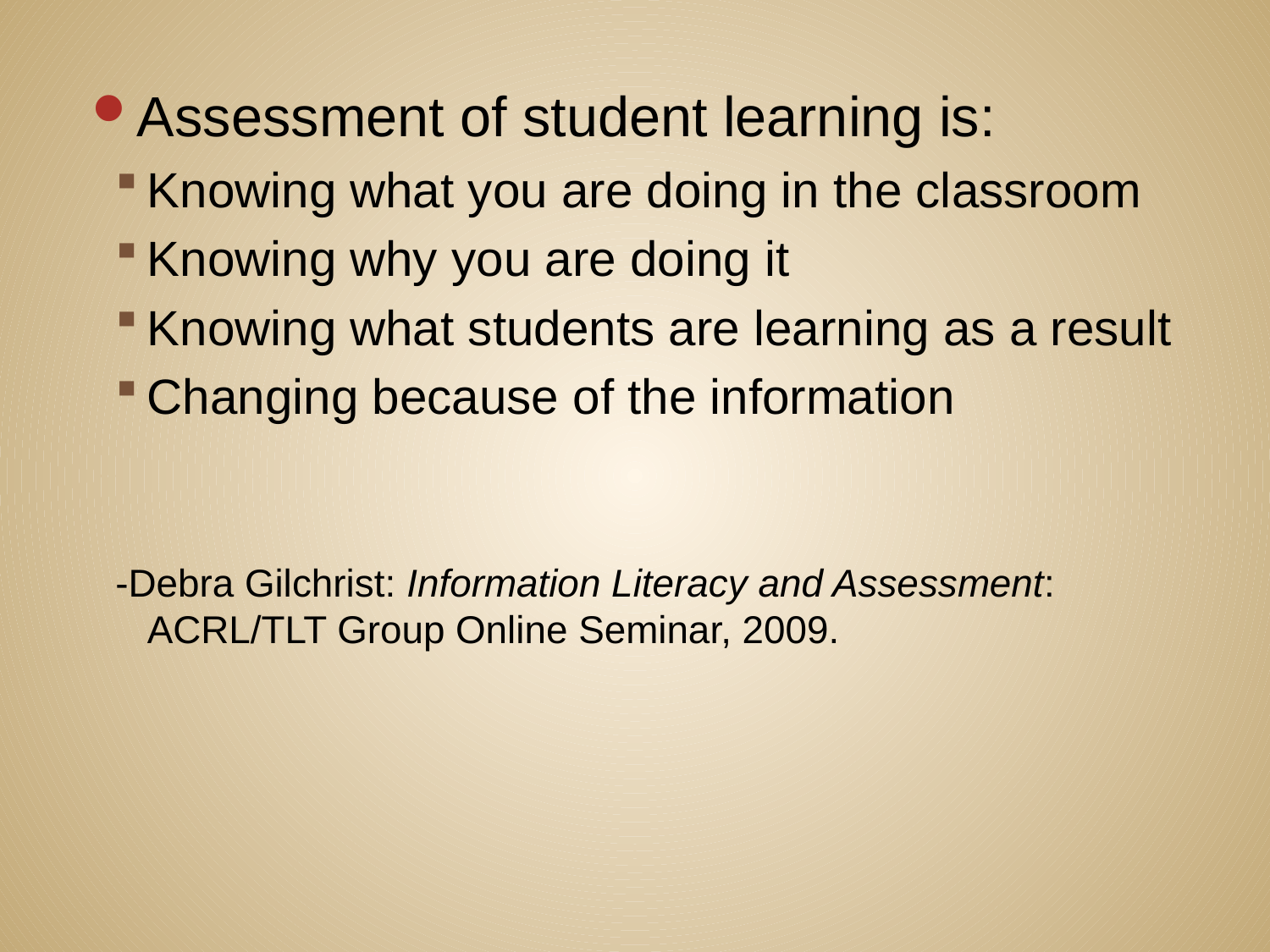

Assessment of student learning is:
Knowing what you are doing in the classroom
Knowing why you are doing it
Knowing what students are learning as a result
Changing because of the information

-Debra Gilchrist: Information Literacy and Assessment: ACRL/TLT Group Online Seminar, 2009.